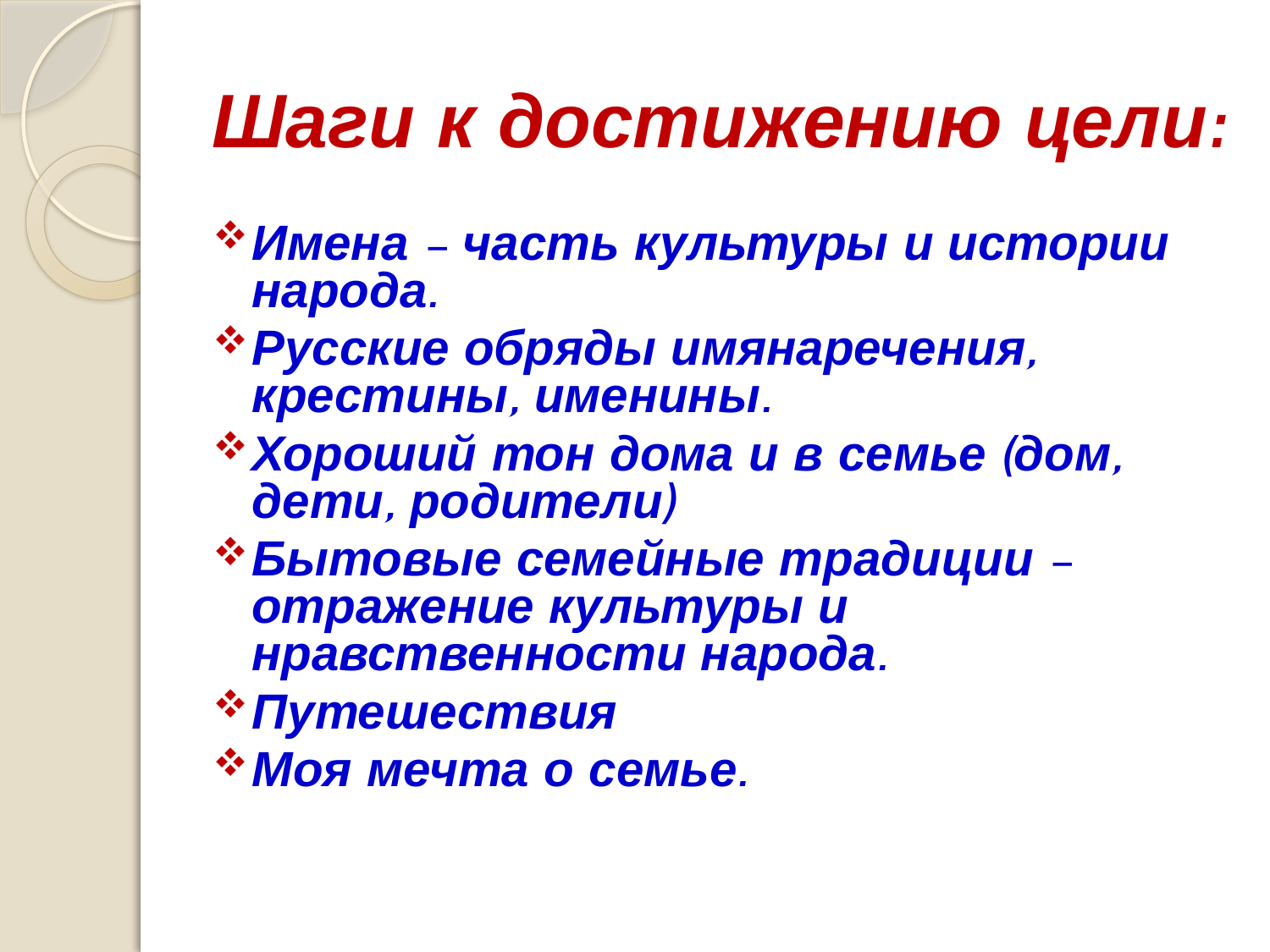

# Шаги к достижению цели:
Имена – часть культуры и истории народа.
Русские обряды имянаречения, крестины, именины.
Хороший тон дома и в семье (дом, дети, родители)
Бытовые семейные традиции – отражение культуры и нравственности народа.
Путешествия
Моя мечта о семье.